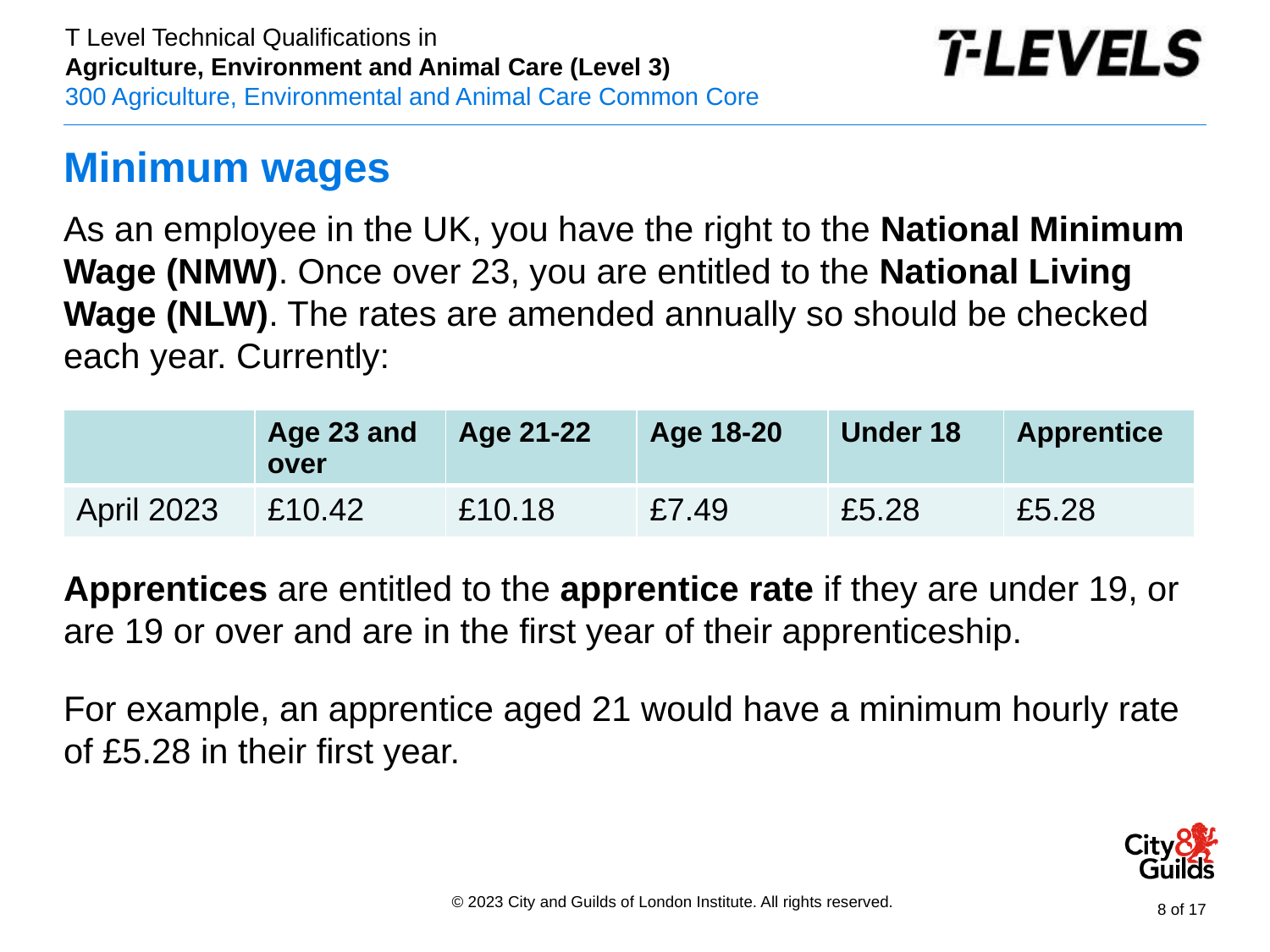

# Minimum wages
As an employee in the UK, you have the right to the National Minimum Wage (NMW). Once over 23, you are entitled to the National Living Wage (NLW). The rates are amended annually so should be checked each year. Currently:

Apprentices are entitled to the apprentice rate if they are under 19, or are 19 or over and are in the first year of their apprenticeship.
For example, an apprentice aged 21 would have a minimum hourly rate of £5.28 in their first year.

|  | Age 23 and over | Age 21-22 | Age 18-20 | Under 18 | Apprentice |
| --- | --- | --- | --- | --- | --- |
| April 2023 | £10.42 | £10.18 | £7.49 | £5.28 | £5.28 |